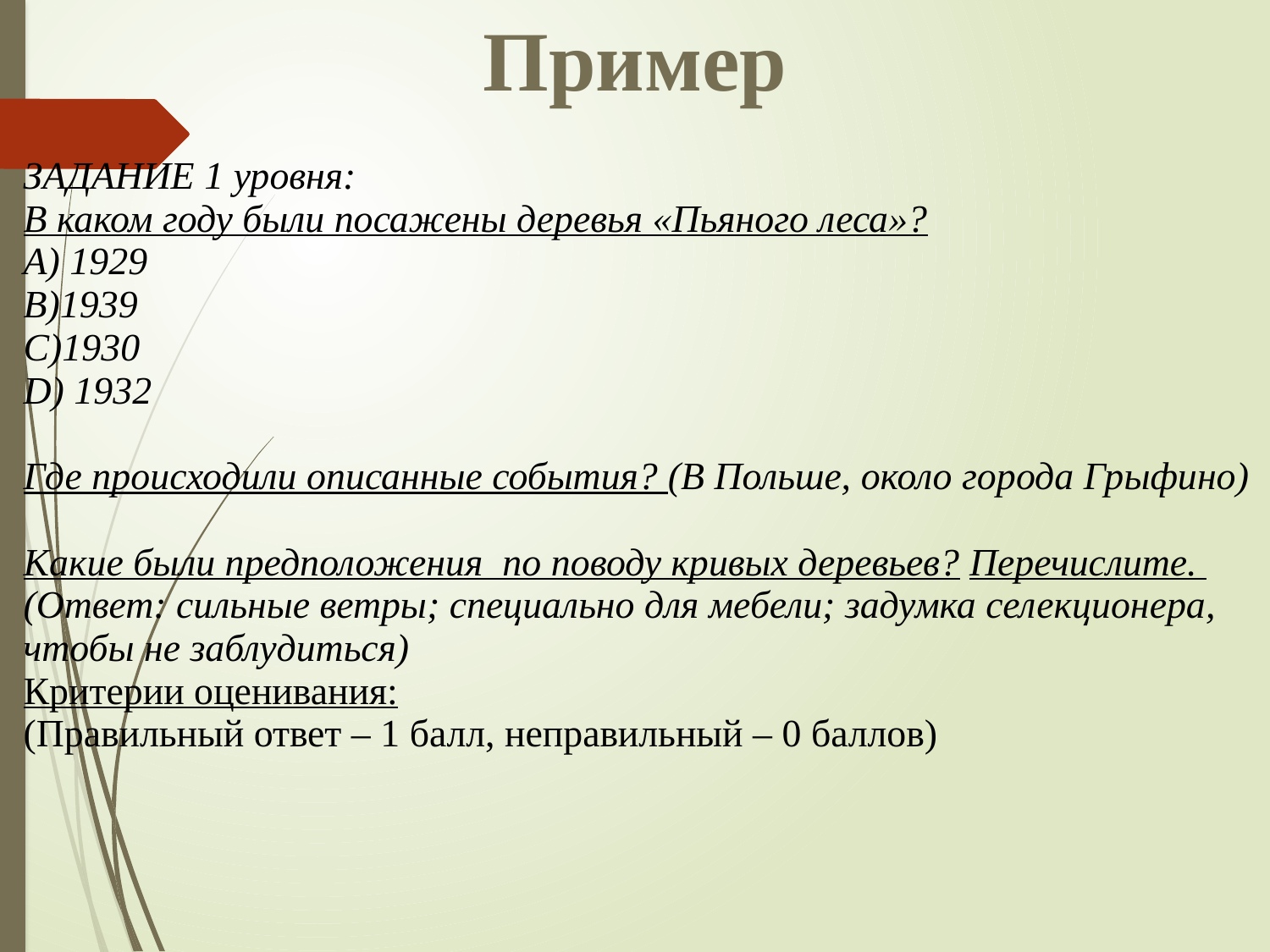

Пример

| ЗАДАНИЕ 1 уровня: В каком году были посажены деревья «Пьяного леса»? А) 1929 В)1939 С)1930 D) 1932 Где происходили описанные события? (В Польше, около города Грыфино) Какие были предположения по поводу кривых деревьев? Перечислите. (Ответ: сильные ветры; специально для мебели; задумка селекционера, чтобы не заблудиться) Критерии оценивания: (Правильный ответ – 1 балл, неправильный – 0 баллов) |
| --- |